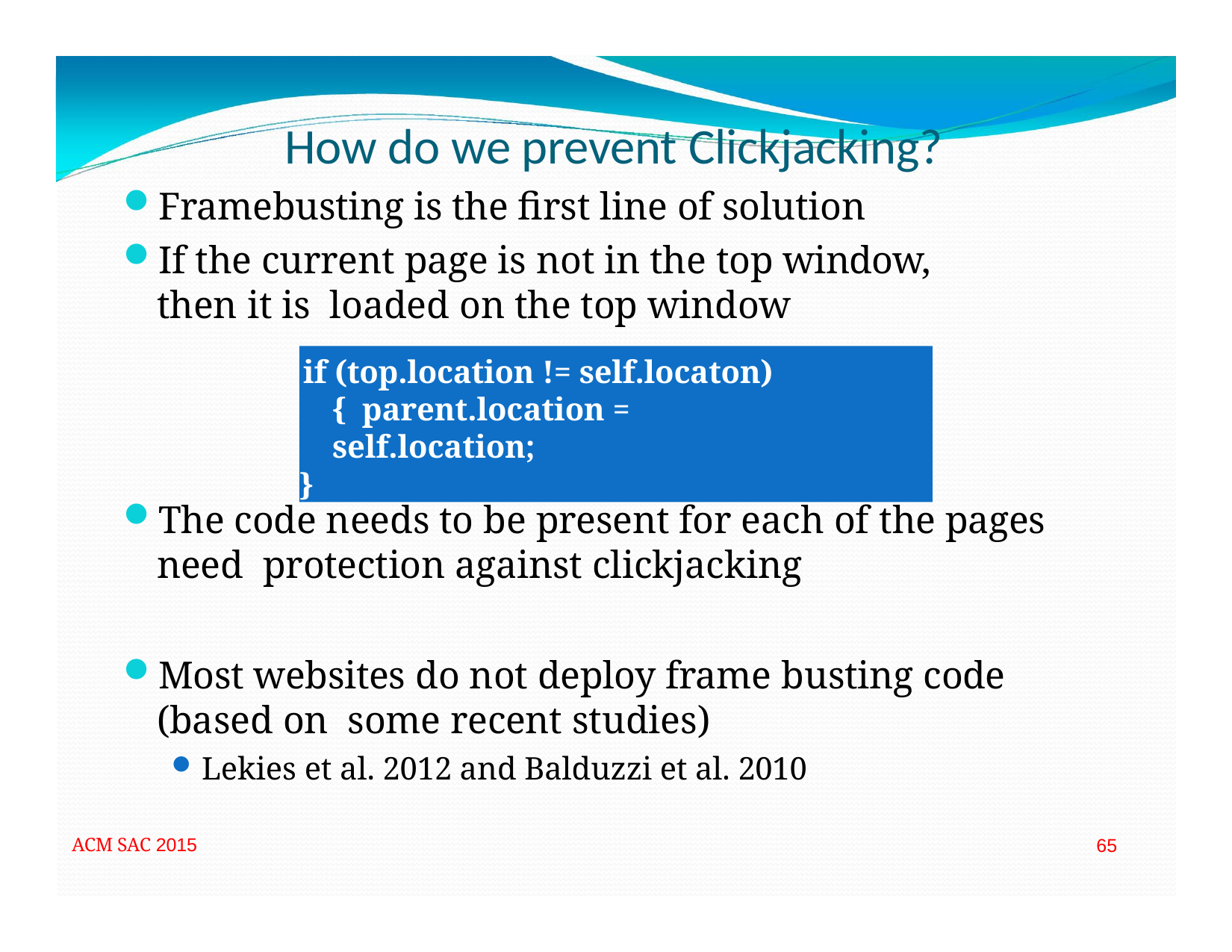

# How do we prevent Clickjacking?
Framebusting is the first line of solution
If the current page is not in the top window, then it is  loaded on the top window

if (top.location != self.locaton) {  parent.location = self.location;
}

The code needs to be present for each of the pages need  protection against clickjacking

Most websites do not deploy frame busting code (based on  some recent studies)
Lekies et al. 2012 and Balduzzi et al. 2010
ACM SAC 2015
65